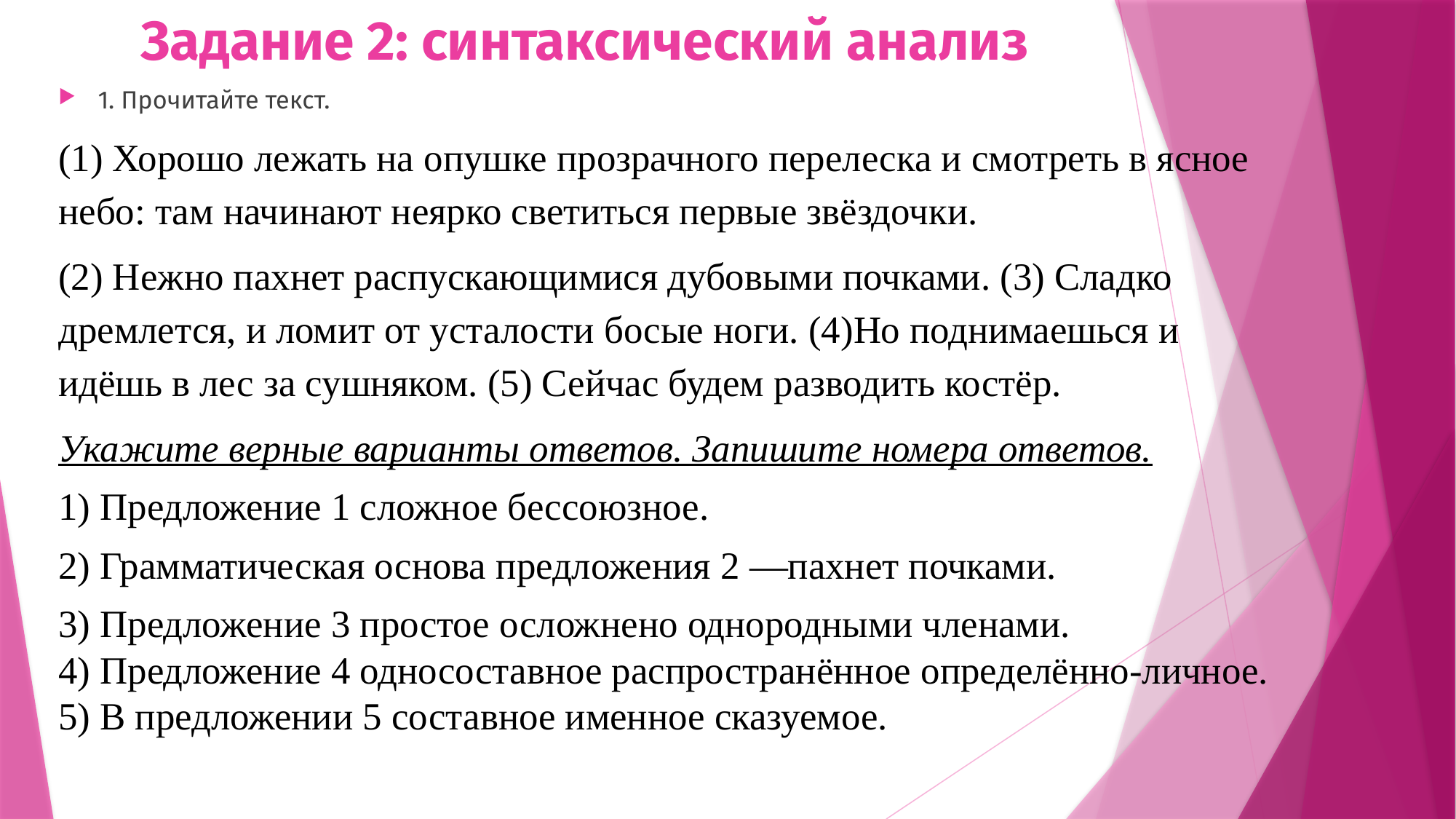

# Задание 2: синтаксический анализ
1. Прочитайте текст.
(1) Хорошо лежать на опушке прозрачного перелеска и смотреть в ясное небо: там начинают неярко светиться первые звёздочки.
(2) Нежно пахнет распускающимися дубовыми почками. (3) Сладко дремлется, и ломит от усталости босые ноги. (4)Но поднимаешься и идёшь в лес за сушняком. (5) Сейчас будем разводить костёр.
Укажите верные варианты ответов. Запишите номера ответов.
1) Предложение 1 сложное бессоюзное.
2) Грамматическая основа предложения 2 —пахнет почками.
3) Предложение 3 простое осложнено однородными членами.
4) Предложение 4 односоставное распространённое определённо-личное.
5) В предложении 5 составное именное сказуемое.